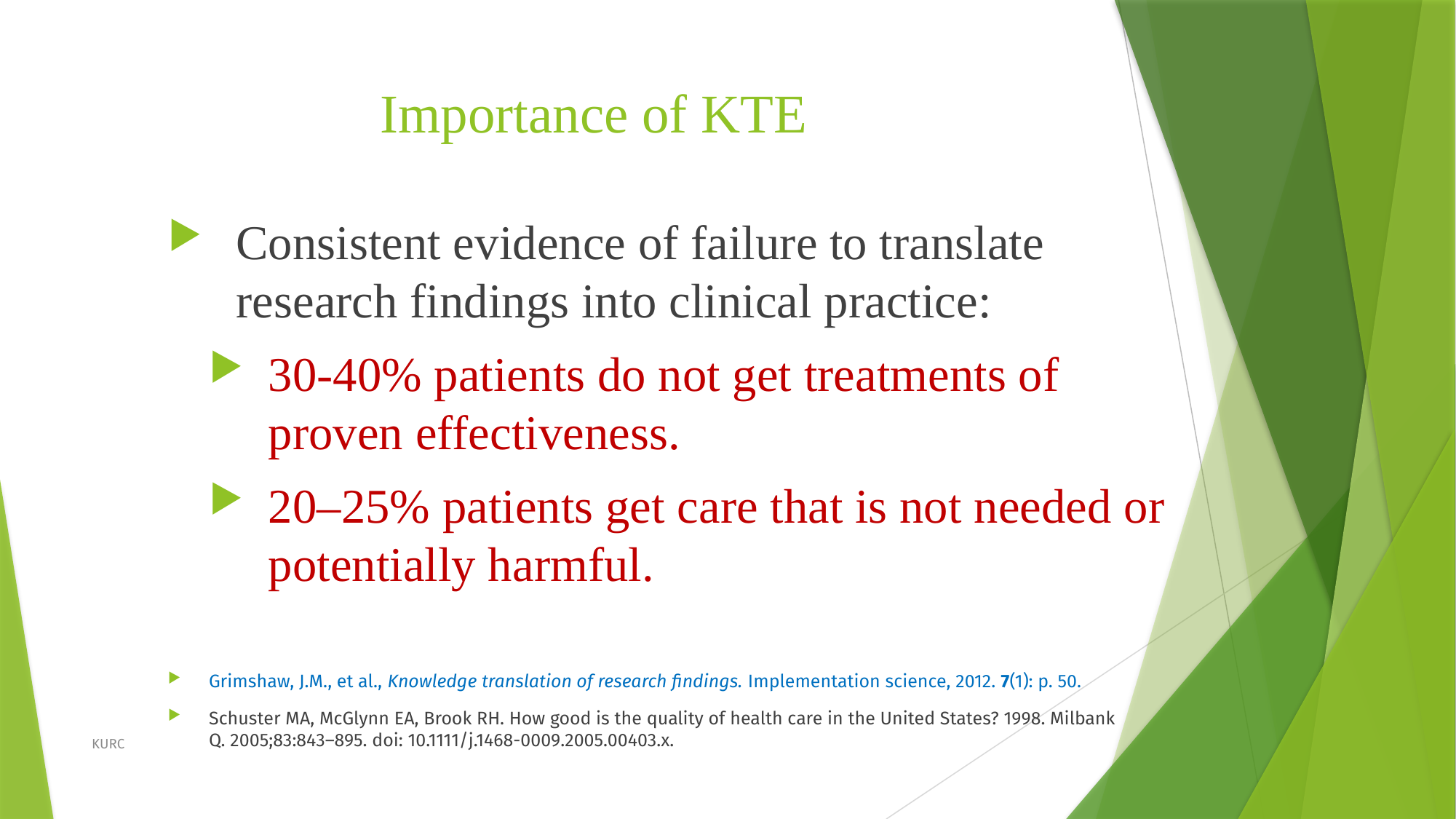

# Importance of KTE
Consistent evidence of failure to translate research findings into clinical practice:
30-40% patients do not get treatments of proven effectiveness.
20–25% patients get care that is not needed or potentially harmful.

Grimshaw, J.M., et al., Knowledge translation of research findings. Implementation science, 2012. 7(1): p. 50.
Schuster MA, McGlynn EA, Brook RH. How good is the quality of health care in the United States? 1998. Milbank Q. 2005;83:843–895. doi: 10.1111/j.1468-0009.2005.00403.x.
KURC